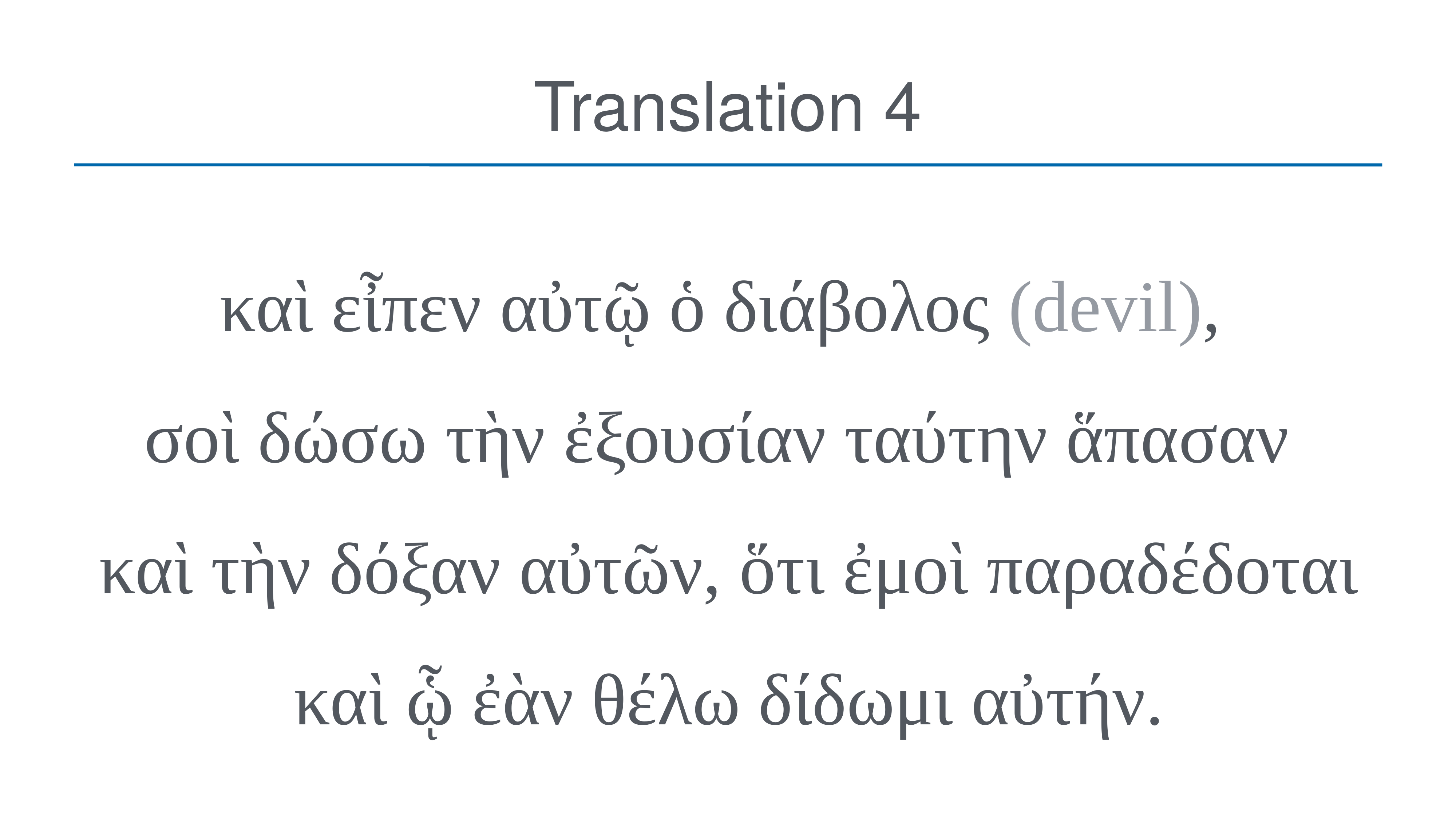

# Translation 4
καὶ εἶπεν αὐτῷ ὁ διάβολος (devil),
σοὶ δώσω τὴν ἐξουσίαν ταύτην ἅπασαν 
καὶ τὴν δόξαν αὐτῶν, ὅτι ἐμοὶ παραδέδοται καὶ ᾧ ἐὰν θέλω δίδωμι αὐτήν.